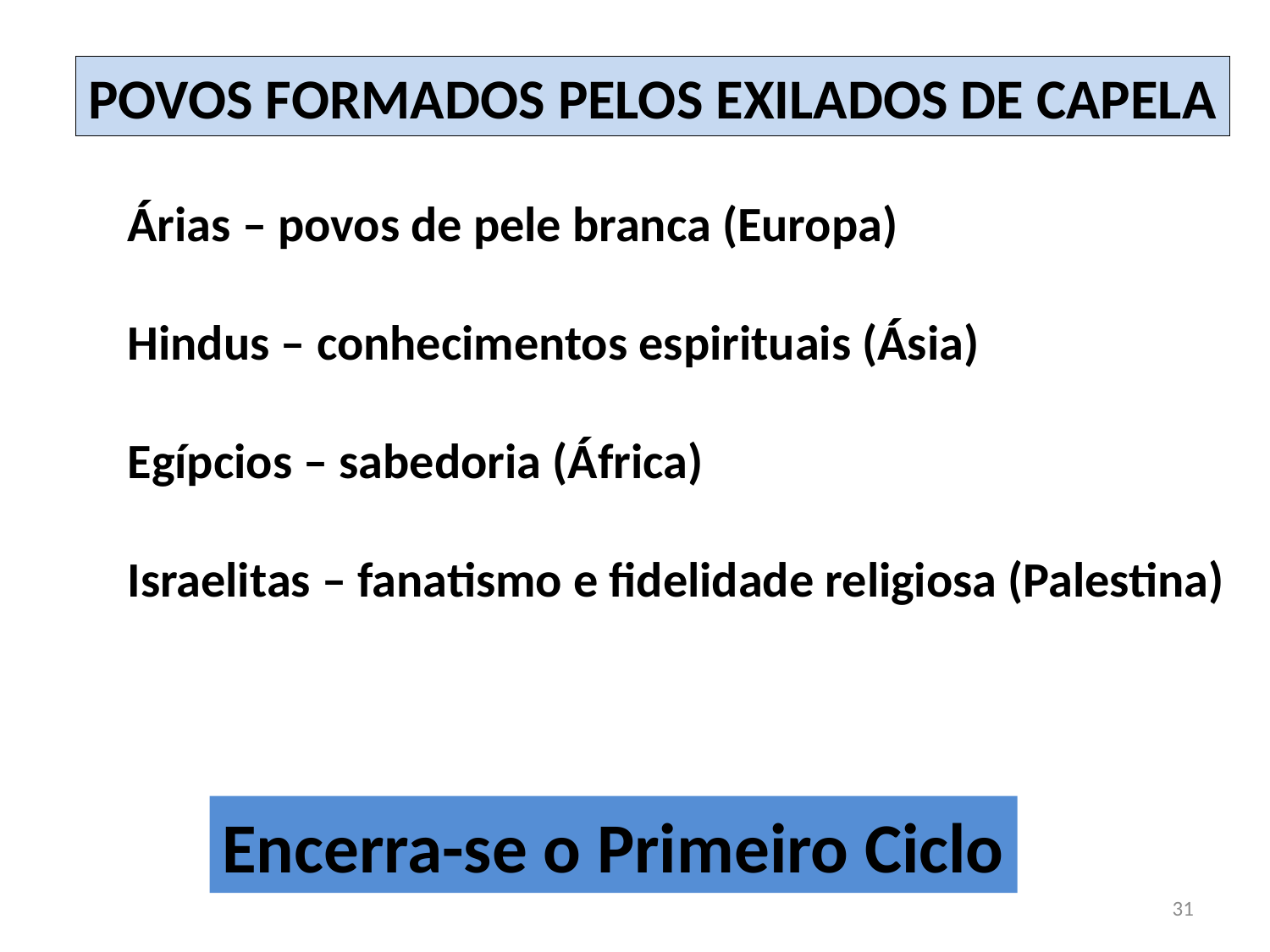

POVOS FORMADOS PELOS EXILADOS DE CAPELA
Árias – povos de pele branca (Europa)

Hindus – conhecimentos espirituais (Ásia)

Egípcios – sabedoria (África)

Israelitas – fanatismo e fidelidade religiosa (Palestina)
Encerra-se o Primeiro Ciclo
31